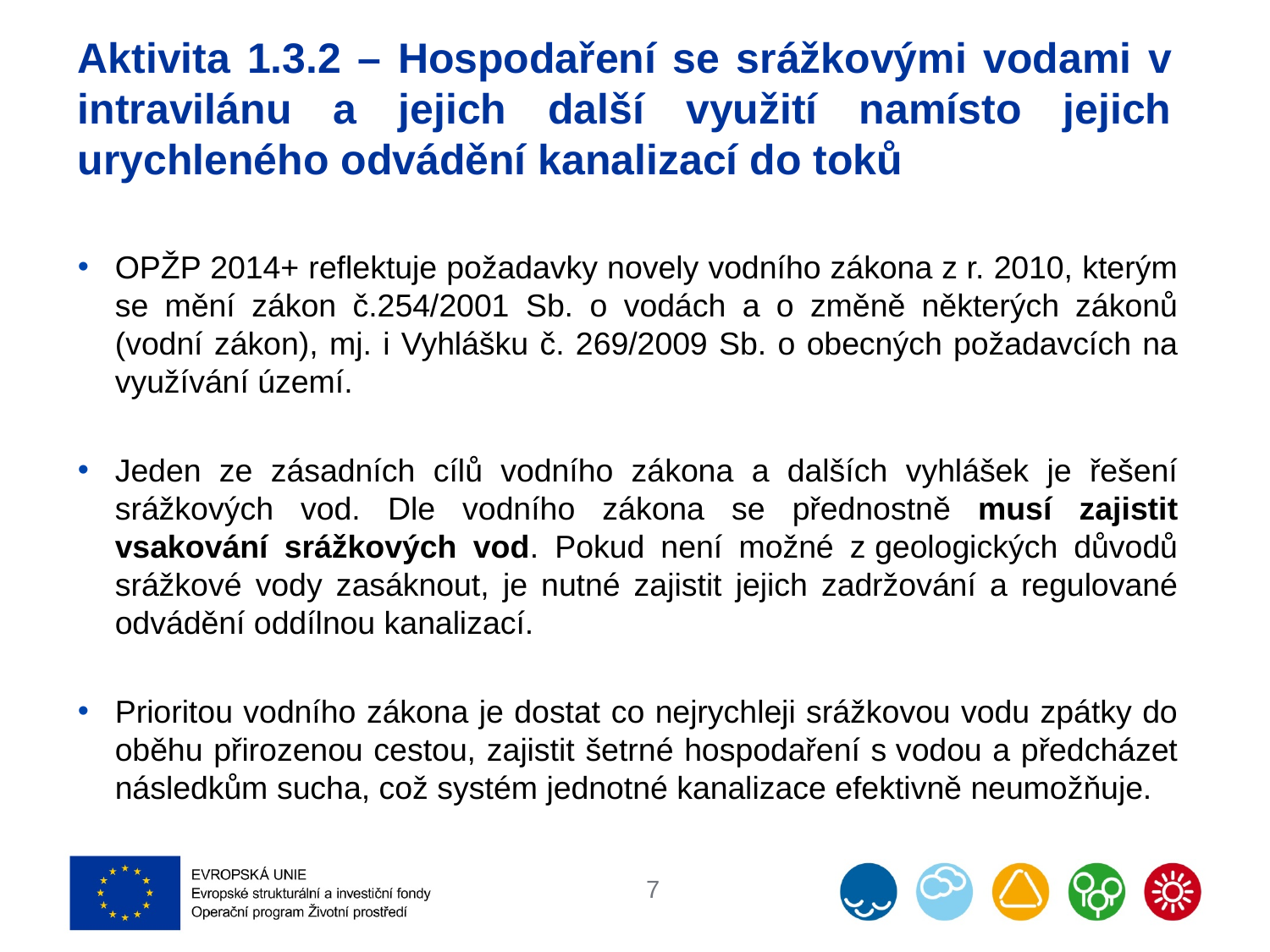

# Aktivita 1.3.2 – Hospodaření se srážkovými vodami v intravilánu a jejich další využití namísto jejich urychleného odvádění kanalizací do toků

OPŽP 2014+ reflektuje požadavky novely vodního zákona z r. 2010, kterým se mění zákon č.254/2001 Sb. o vodách a o změně některých zákonů (vodní zákon), mj. i Vyhlášku č. 269/2009 Sb. o obecných požadavcích na využívání území.

Jeden ze zásadních cílů vodního zákona a dalších vyhlášek je řešení srážkových vod. Dle vodního zákona se přednostně musí zajistit vsakování srážkových vod. Pokud není možné z geologických důvodů srážkové vody zasáknout, je nutné zajistit jejich zadržování a regulované odvádění oddílnou kanalizací.

Prioritou vodního zákona je dostat co nejrychleji srážkovou vodu zpátky do oběhu přirozenou cestou, zajistit šetrné hospodaření s vodou a předcházet následkům sucha, což systém jednotné kanalizace efektivně neumožňuje.

7